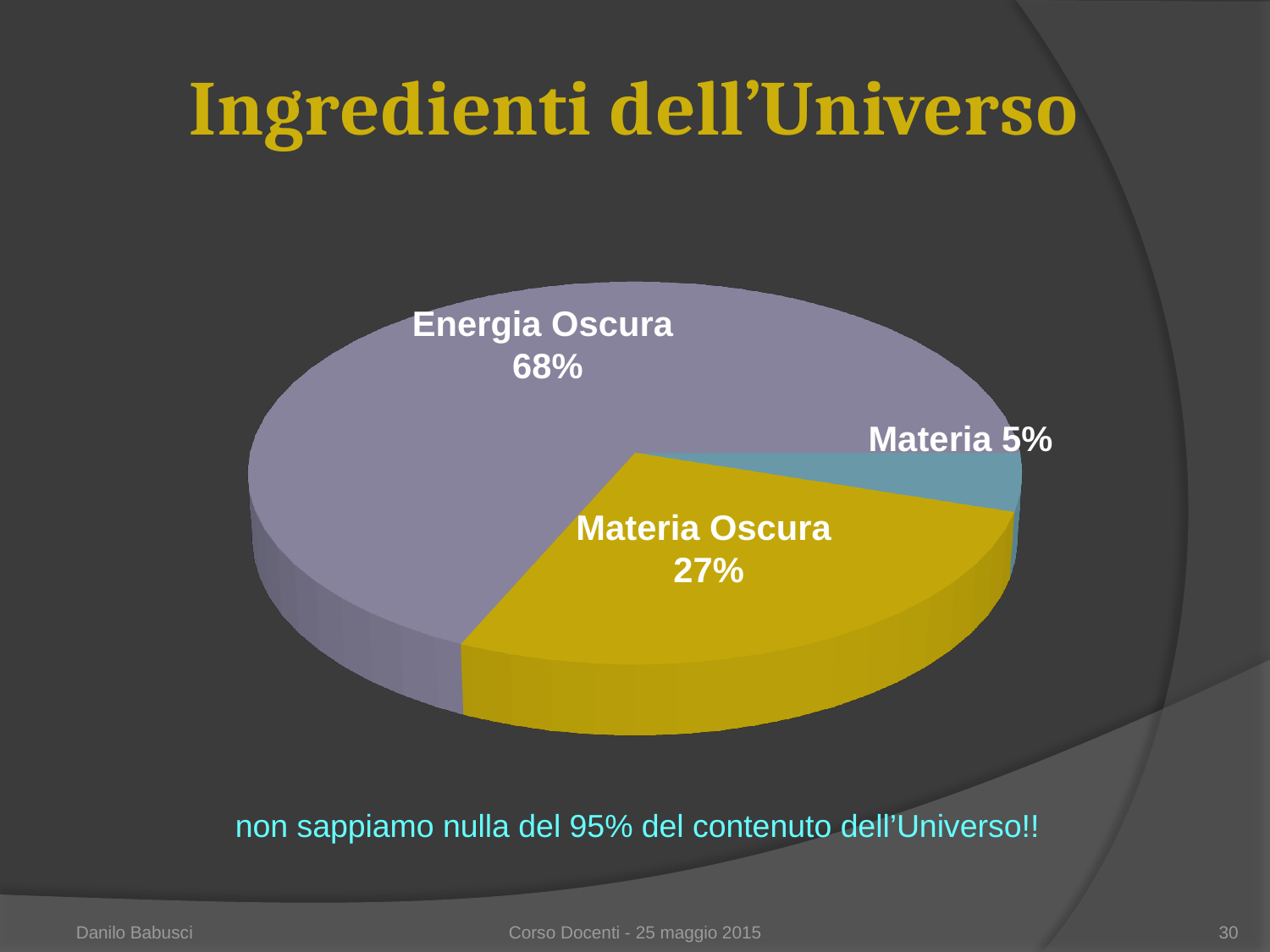

# Ingredienti dell’Universo

[unsupported chart]

Energia Oscura
68%
Materia 5%
Materia Oscura
27%
non sappiamo nulla del 95% del contenuto dell’Universo!!
Danilo Babusci
Corso Docenti - 25 maggio 2015
30